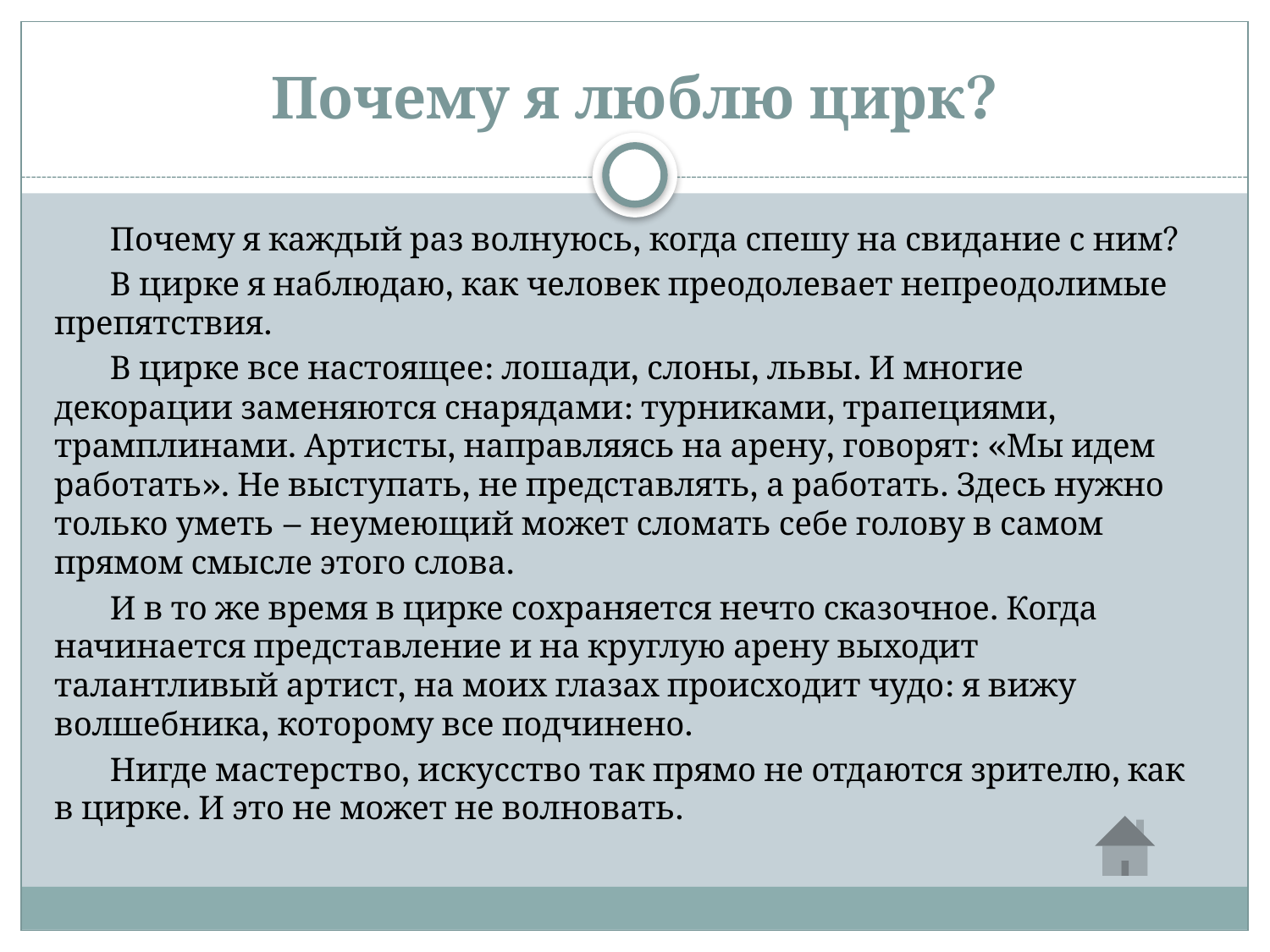

# Почему я люблю цирк?
Почему я каждый раз волнуюсь, когда спешу на свидание с ним?
В цирке я наблюдаю, как человек преодолевает непреодолимые препятствия.
В цирке все настоящее: лошади, слоны, львы. И многие декорации заменяются снарядами: турниками, трапециями, трамплинами. Артисты, направляясь на арену, говорят: «Мы идем работать». Не выступать, не представлять, а работать. Здесь нужно только уметь – неумеющий может сломать себе голову в самом прямом смысле этого слова.
И в то же время в цирке сохраняется нечто сказочное. Когда начинается представление и на круглую арену выходит талантливый артист, на моих глазах происходит чудо: я вижу волшебника, которому все подчинено.
Нигде мастерство, искусство так прямо не отдаются зрителю, как в цирке. И это не может не волновать.